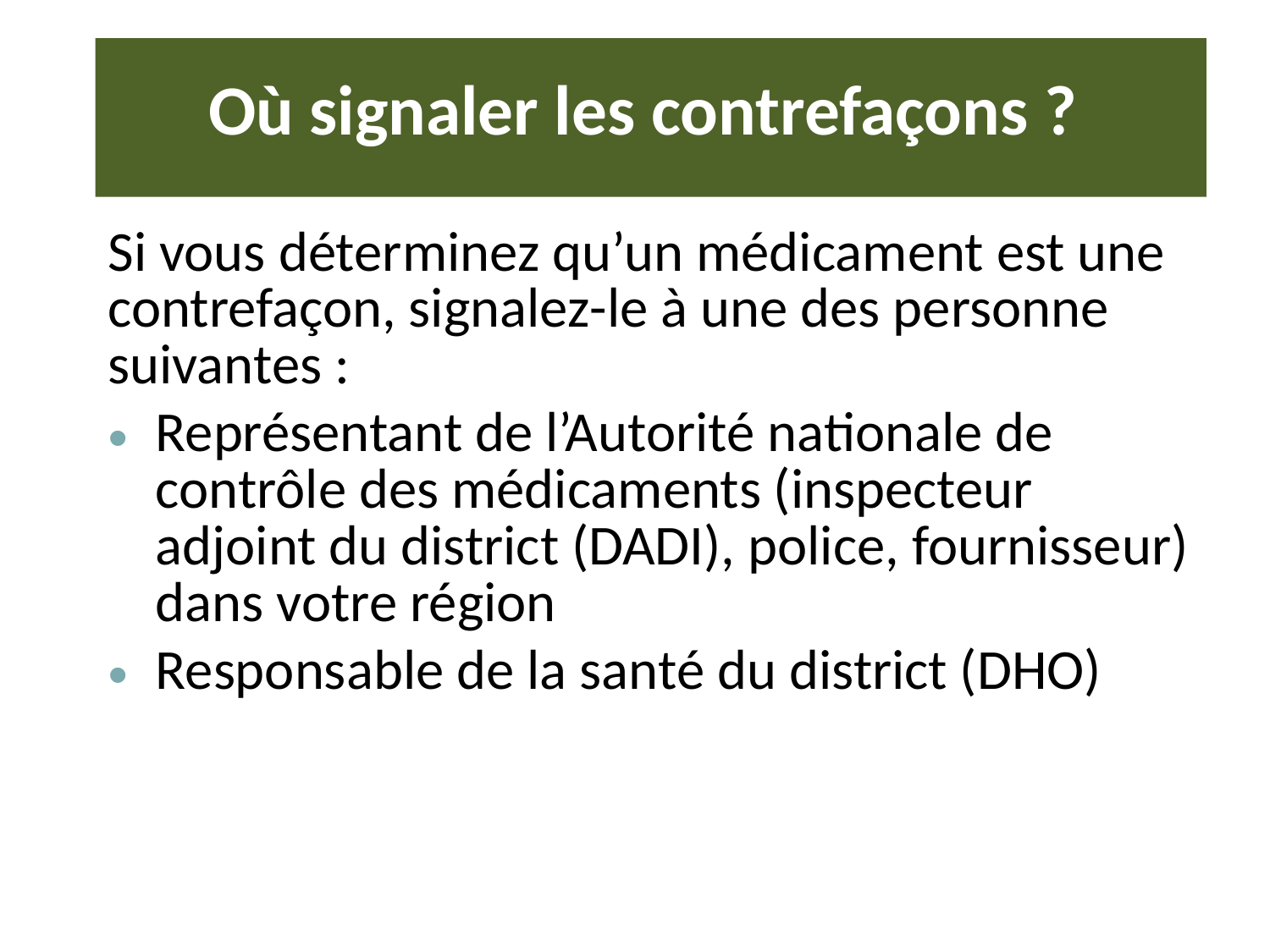

# Où signaler les contrefaçons ?
Si vous déterminez qu’un médicament est une contrefaçon, signalez-le à une des personne suivantes :
Représentant de l’Autorité nationale de contrôle des médicaments (inspecteur adjoint du district (DADI), police, fournisseur) dans votre région
Responsable de la santé du district (DHO)